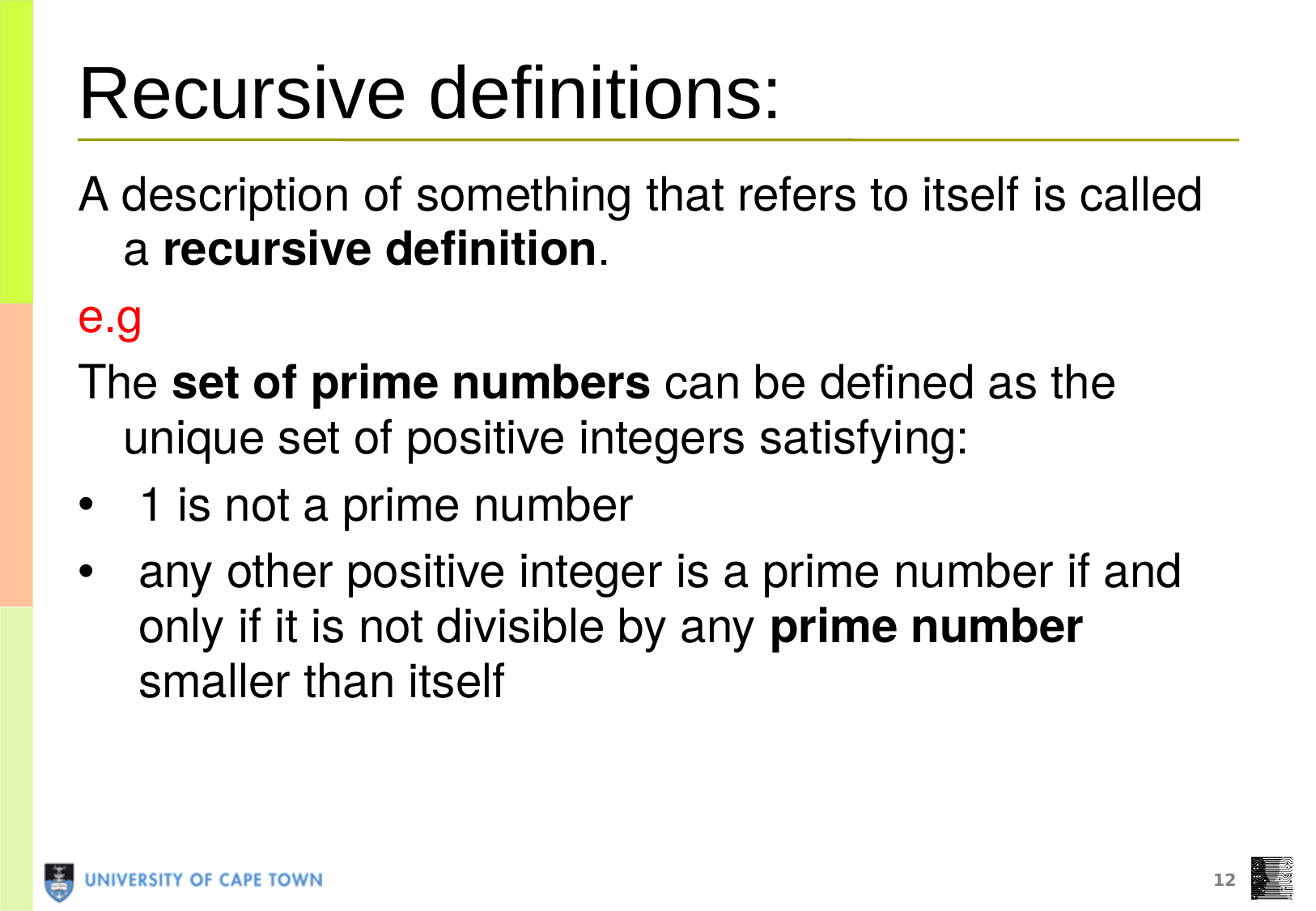

# Recursive definitions:
A description of something that refers to itself is called a recursive definition.
e.g
The set of prime numbers can be defined as the unique set of positive integers satisfying:
1 is not a prime number
any other positive integer is a prime number if and only if it is not divisible by any prime number smaller than itself
12